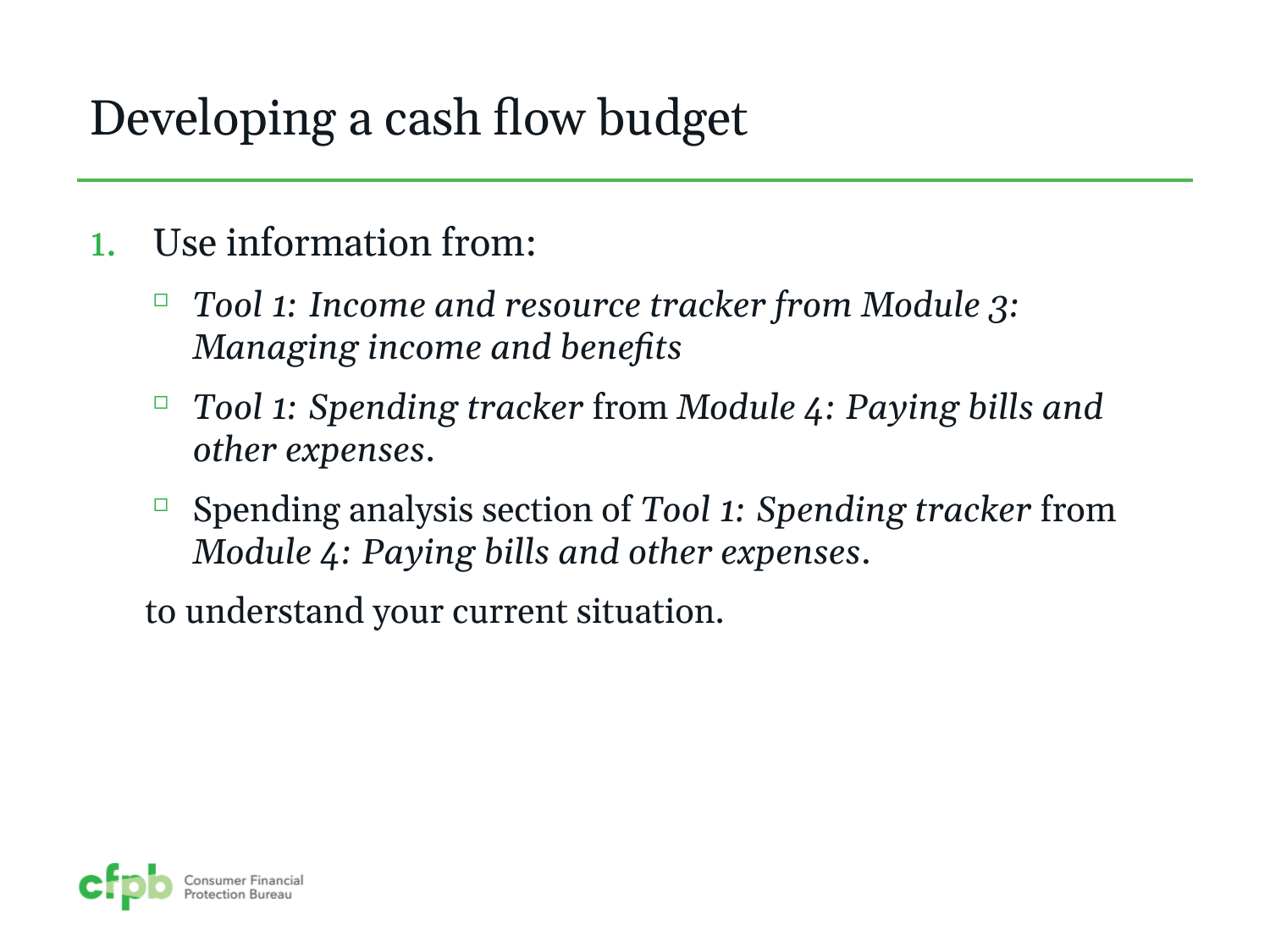

# Developing a cash flow budget
Use information from:
Tool 1: Income and resource tracker from Module 3: Managing income and benefits
Tool 1: Spending tracker from Module 4: Paying bills and other expenses.
Spending analysis section of Tool 1: Spending tracker from Module 4: Paying bills and other expenses.
to understand your current situation.